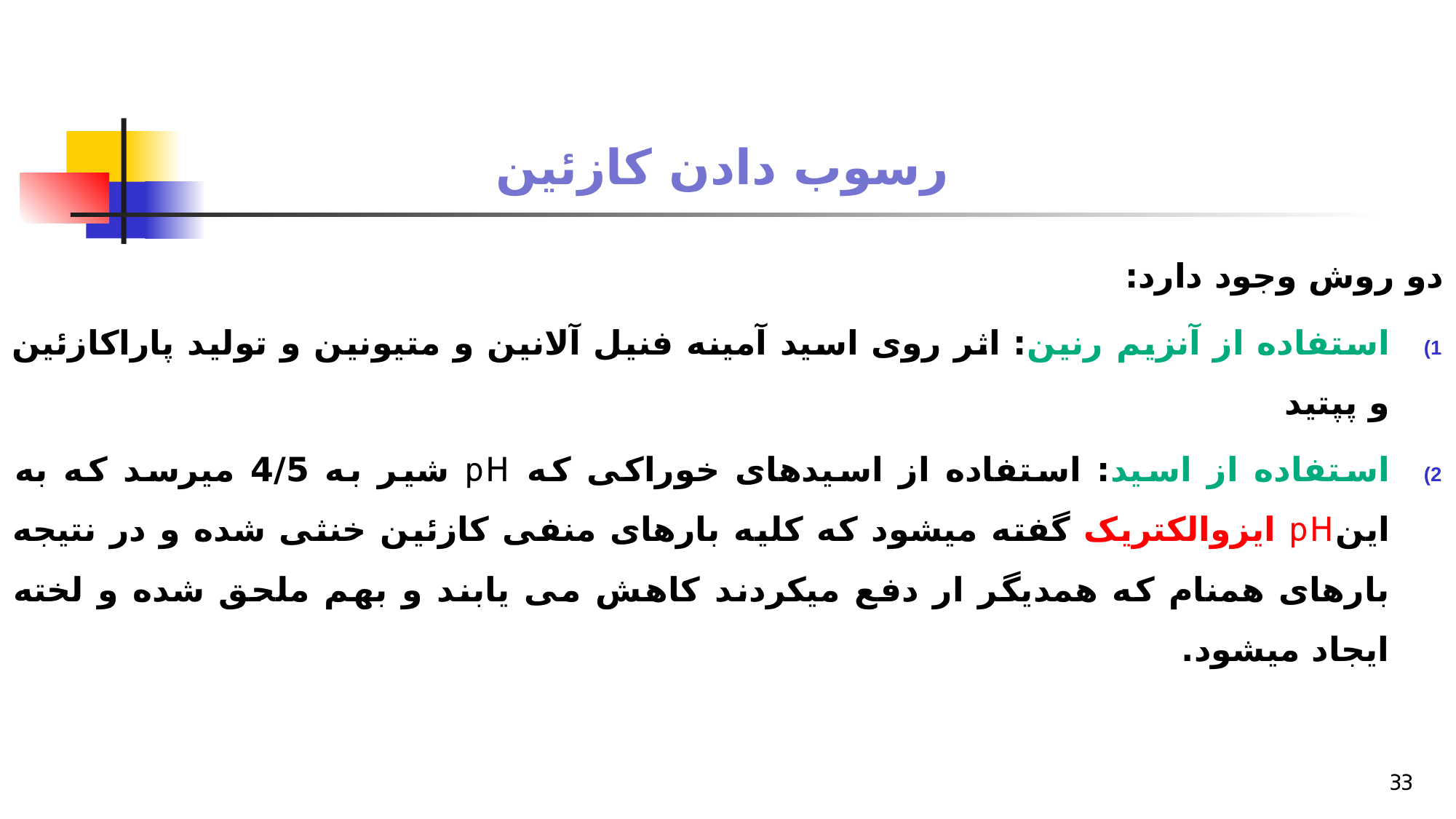

# رسوب دادن کازئین
دو روش وجود دارد:
استفاده از آنزیم رنین: اثر روی اسید آمینه فنیل آلانین و متیونین و تولید پاراکازئین و پپتید
استفاده از اسید: استفاده از اسیدهای خوراکی که pH شیر به 4/5 میرسد که به اینpH ایزوالکتریک گفته میشود که کلیه بارهای منفی کازئین خنثی شده و در نتیجه بارهای همنام که همدیگر ار دفع میکردند کاهش می یابند و بهم ملحق شده و لخته ایجاد میشود.
33